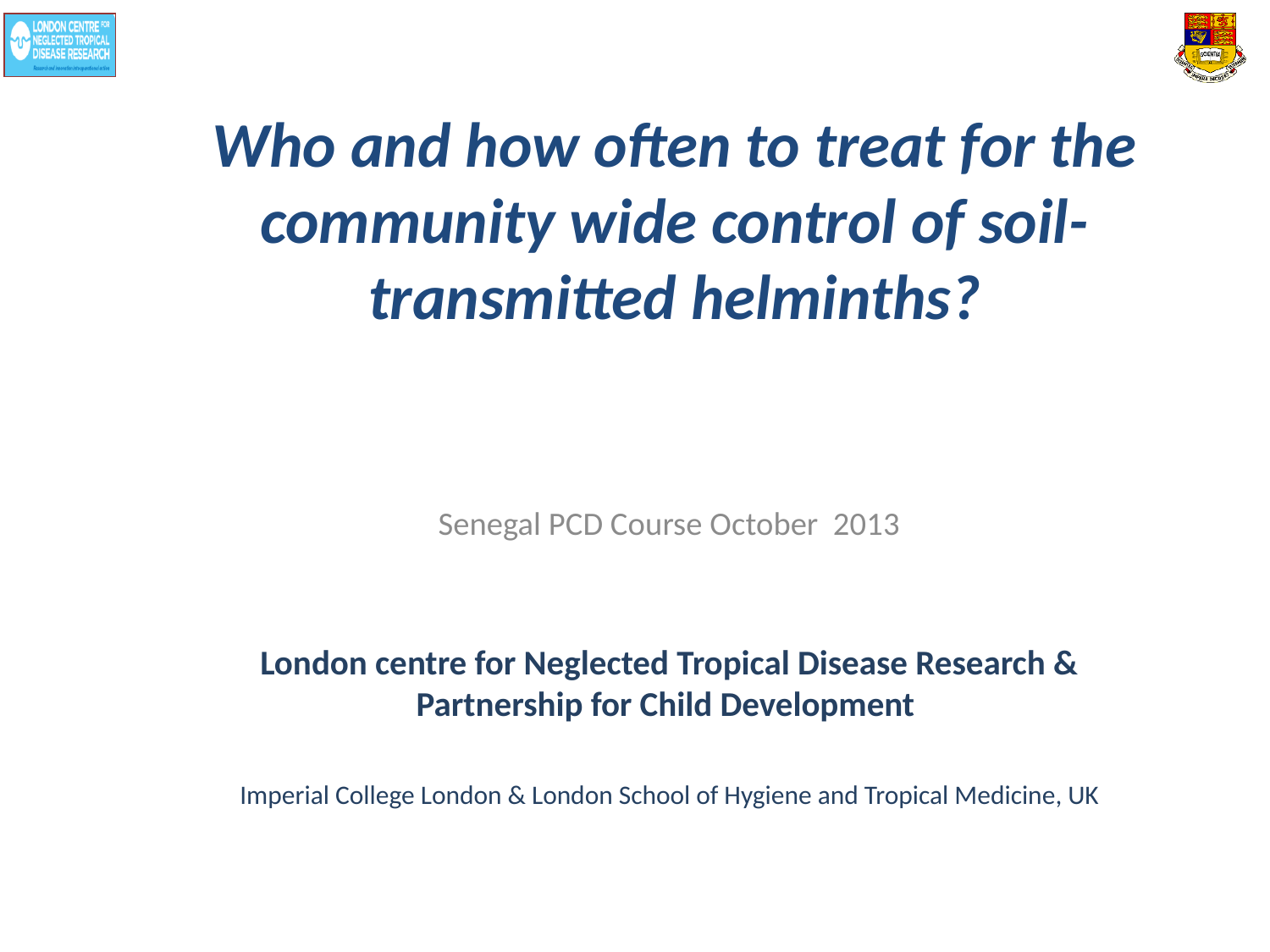

# Who and how often to treat for the community wide control of soil-transmitted helminths?
Senegal PCD Course October  2013

London centre for Neglected Tropical Disease Research & Partnership for Child Development

Imperial College London & London School of Hygiene and Tropical Medicine, UK